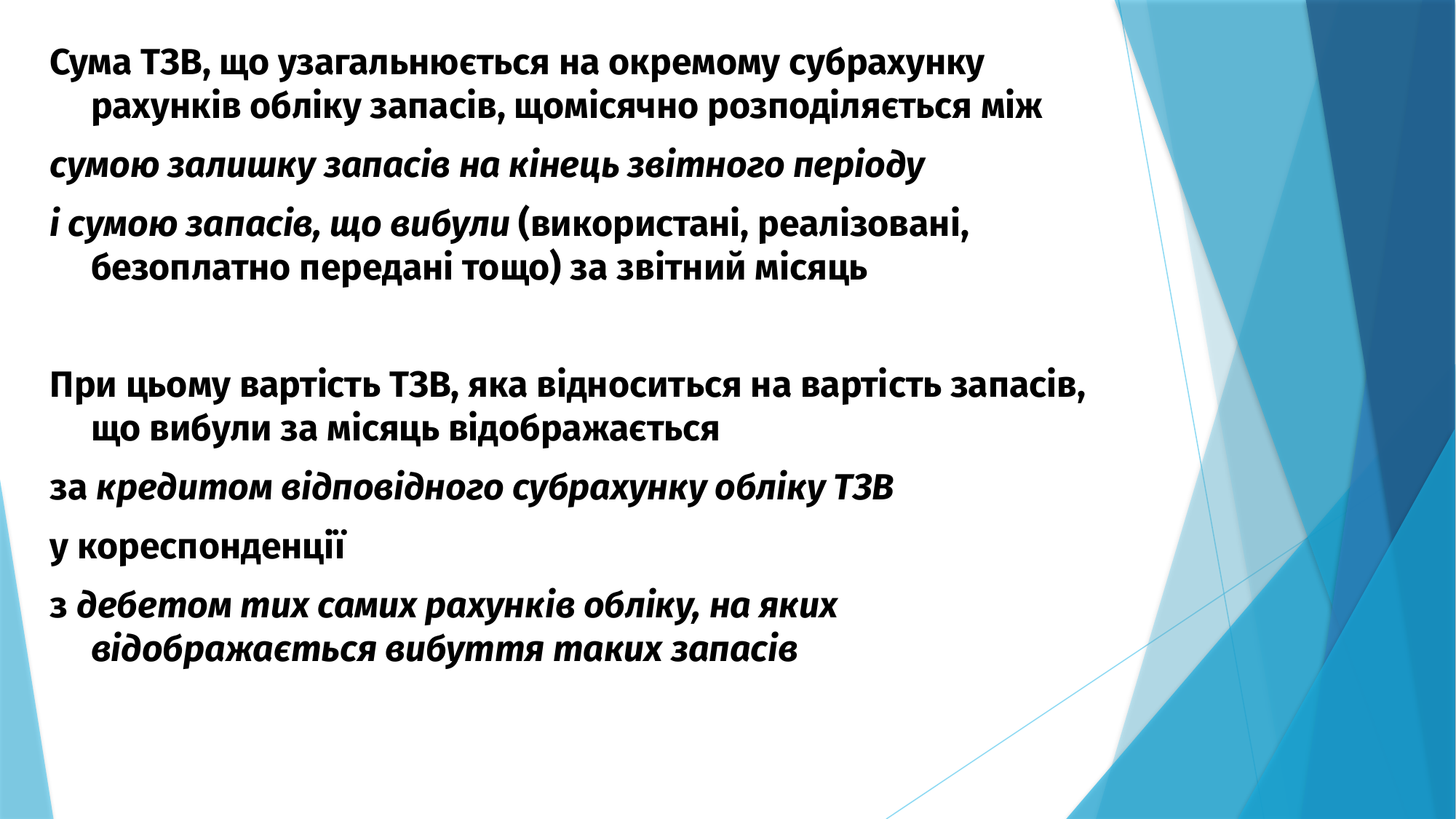

Сума ТЗВ, що узагальнюється на окремому субрахунку рахунків обліку запасів, щомісячно розподіляється між
сумою залишку запасів на кінець звітного періоду
і сумою запасів, що вибули (використані, реалізовані, безоплатно передані тощо) за звітний місяць

При цьому вартість ТЗВ, яка відноситься на вартість запасів, що вибули за місяць відображається
за кредитом відповідного субрахунку обліку ТЗВ
у кореспонденції
з дебетом тих самих рахунків обліку, на яких відображаєтьcя вибуття таких запасів